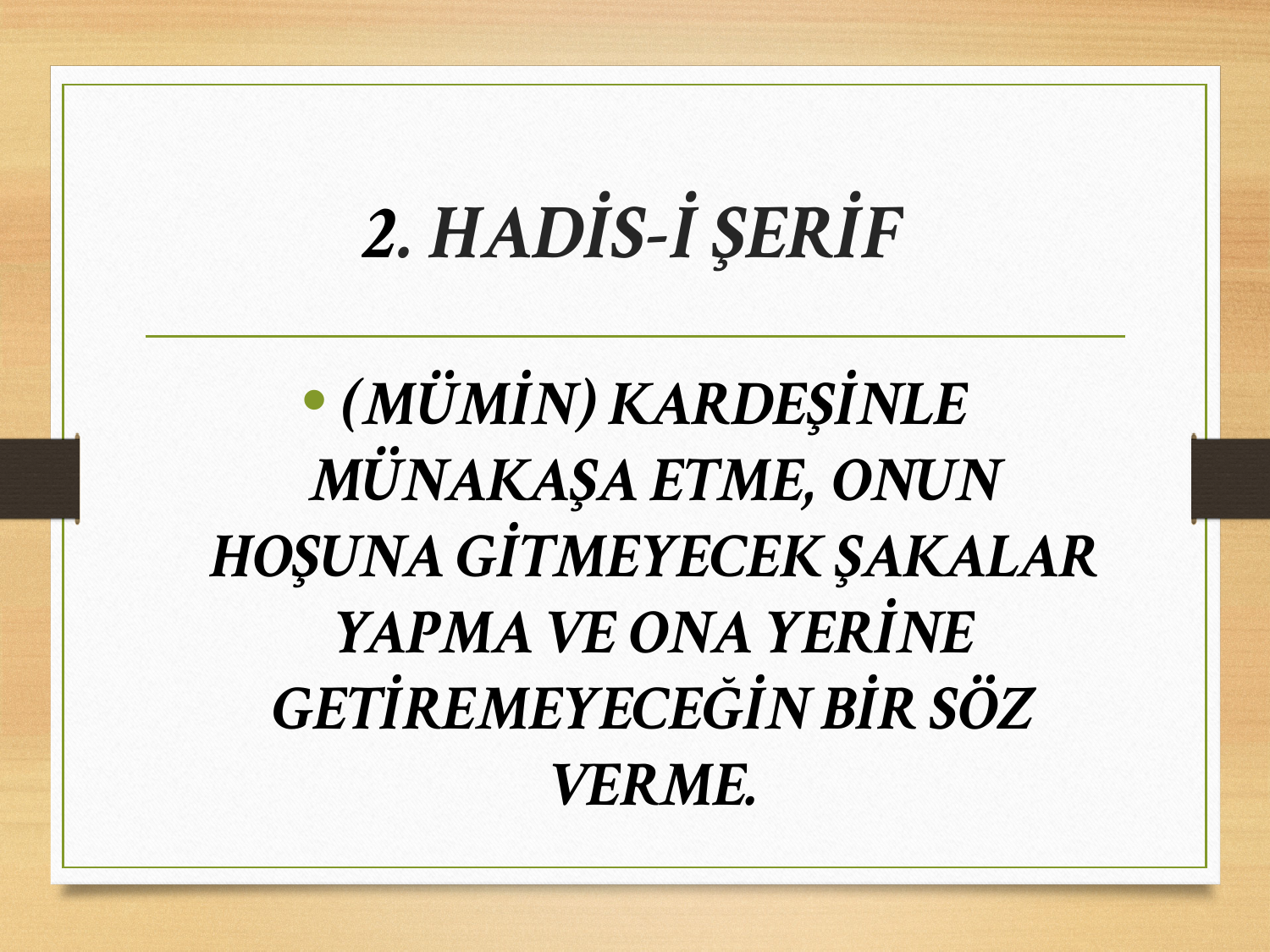

# 2. HADİS-İ ŞERİF
(MÜMİN) KARDEŞİNLE MÜNAKAŞA ETME, ONUN HOŞUNA GİTMEYECEK ŞAKALAR YAPMA VE ONA YERİNE GETİREMEYECEĞİN BİR SÖZ VERME.